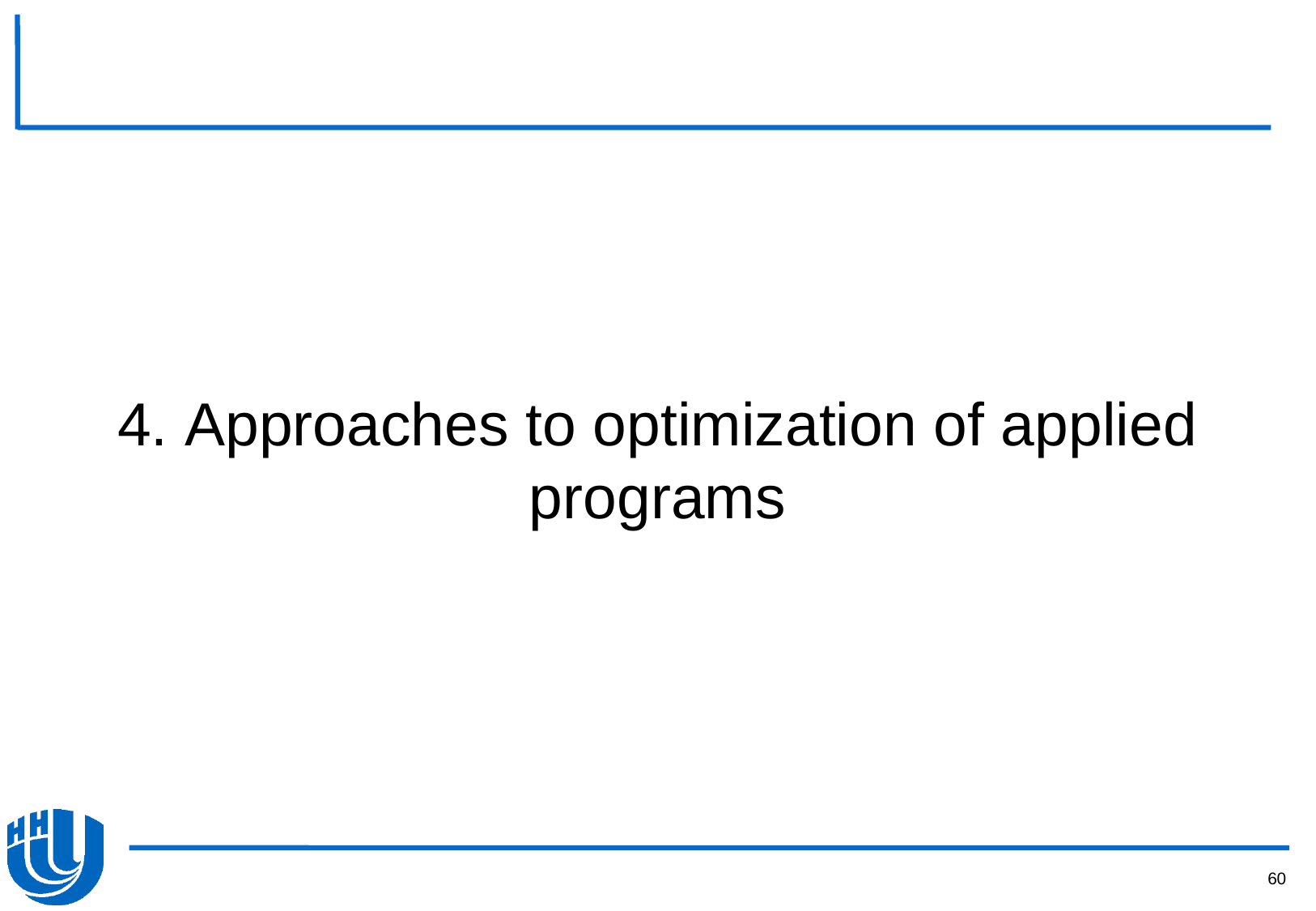

4. Approaches to optimization of applied programs
60